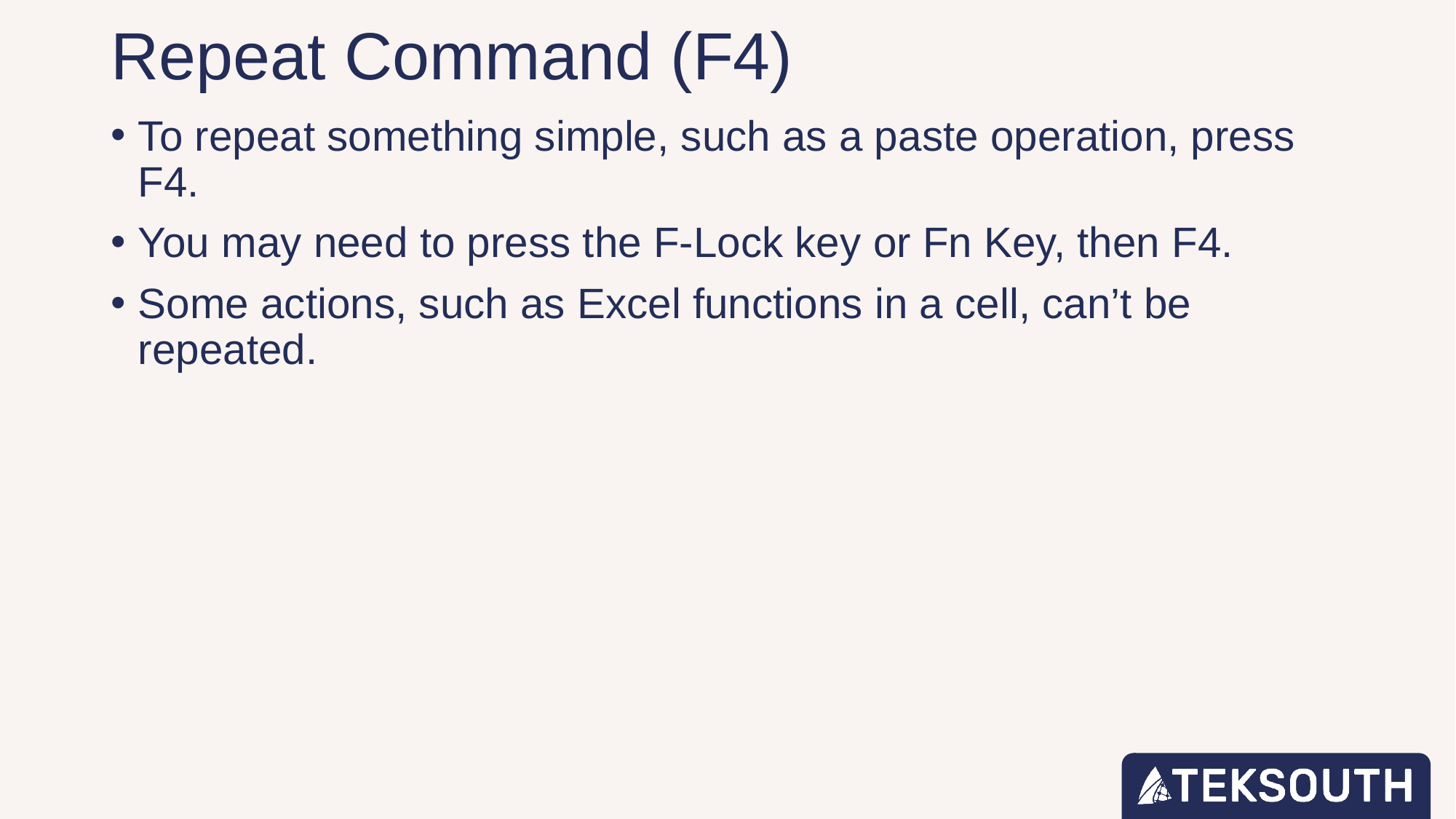

# Repeat Command (F4)
To repeat something simple, such as a paste operation, press F4.
You may need to press the F-Lock key or Fn Key, then F4.
Some actions, such as Excel functions in a cell, can’t be repeated.